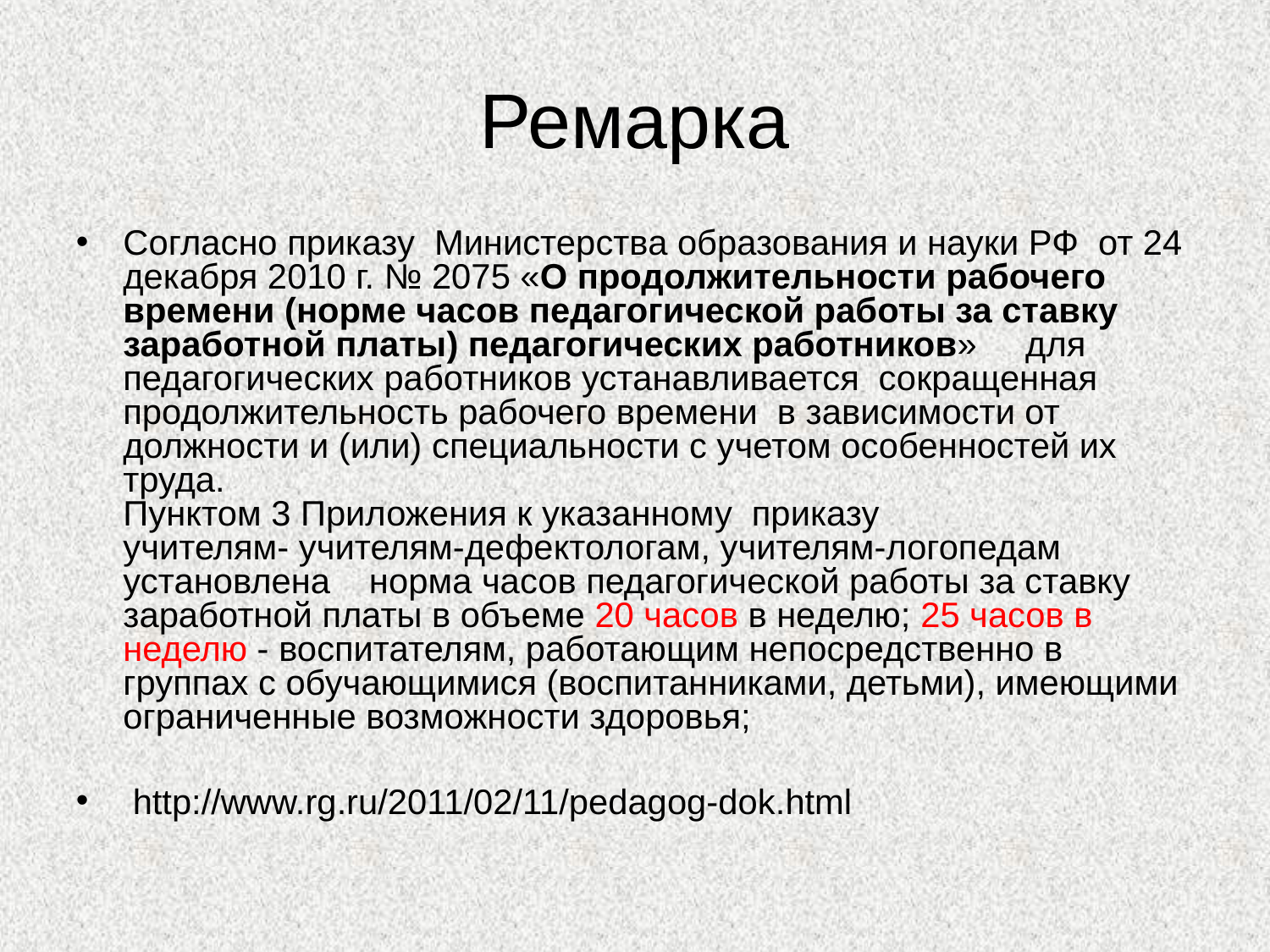

Ремарка
Согласно приказу  Министерства образования и науки РФ  от 24 декабря 2010 г. № 2075 «О продолжительности рабочего времени (норме часов педагогической работы за ставку заработной платы) педагогических работников»     для педагогических работников устанавливается  сокращенная  продолжительность рабочего времени  в зависимости от должности и (или) специальности с учетом особенностей их труда.
Пунктом 3 Приложения к указанному  приказу  учителям- учителям-дефектологам, учителям-логопедам   установлена    норма часов педагогической работы за ставку заработной платы в объеме 20 часов в неделю; 25 часов в неделю - воспитателям, работающим непосредственно в группах с обучающимися (воспитанниками, детьми), имеющими ограниченные возможности здоровья;

 http://www.rg.ru/2011/02/11/pedagog-dok.html